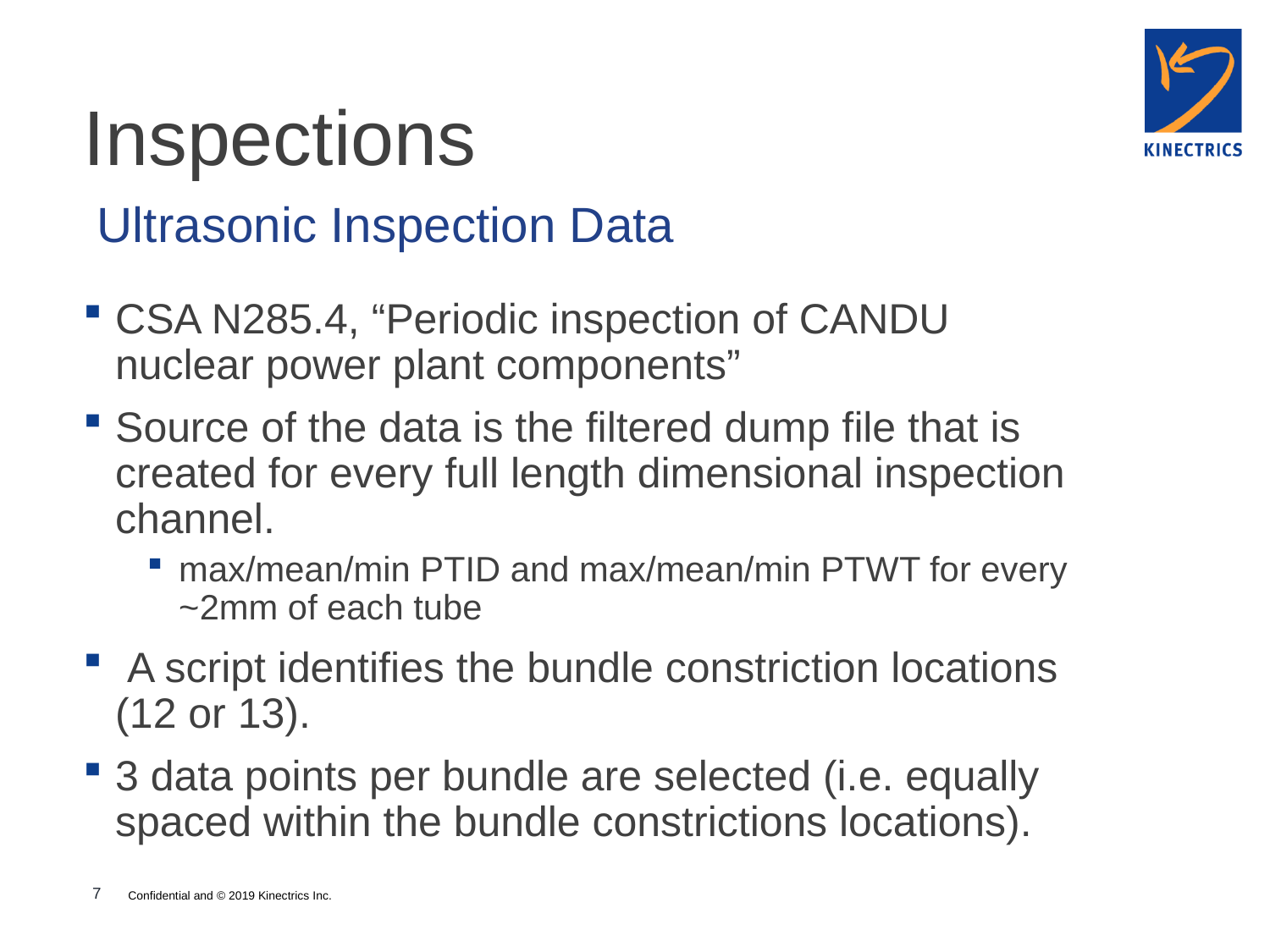

# Inspections
 Ultrasonic Inspection Data
CSA N285.4, “Periodic inspection of CANDU nuclear power plant components”
Source of the data is the filtered dump file that is created for every full length dimensional inspection channel.
max/mean/min PTID and max/mean/min PTWT for every ~2mm of each tube
 A script identifies the bundle constriction locations (12 or 13).
3 data points per bundle are selected (i.e. equally spaced within the bundle constrictions locations).